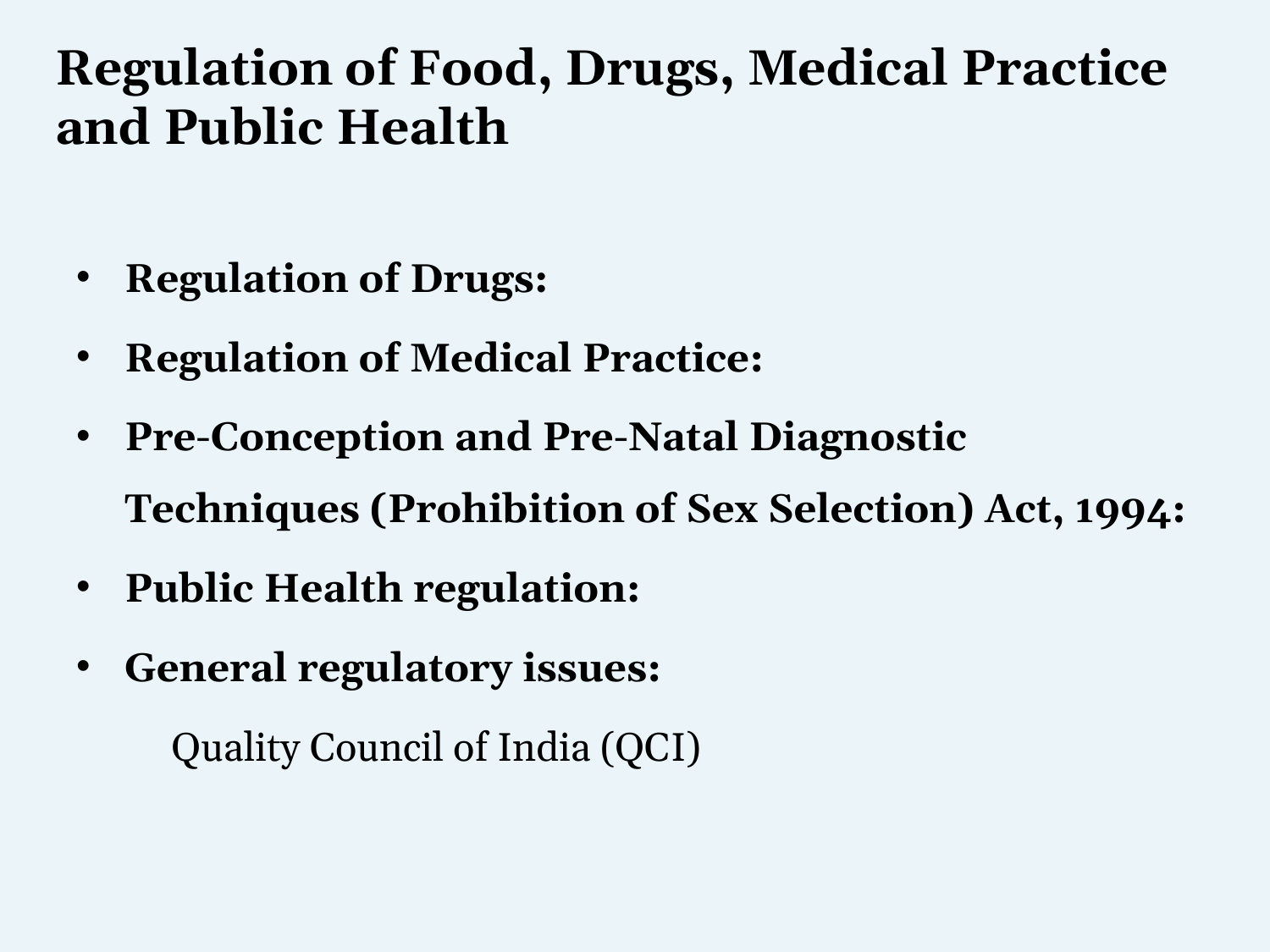

# Regulation of Food, Drugs, Medical Practice and Public Health
Regulation of Drugs:
Regulation of Medical Practice:
Pre-Conception and Pre-Natal Diagnostic Techniques (Prohibition of Sex Selection) Act, 1994:
Public Health regulation:
General regulatory issues:
          Quality Council of India (QCI)